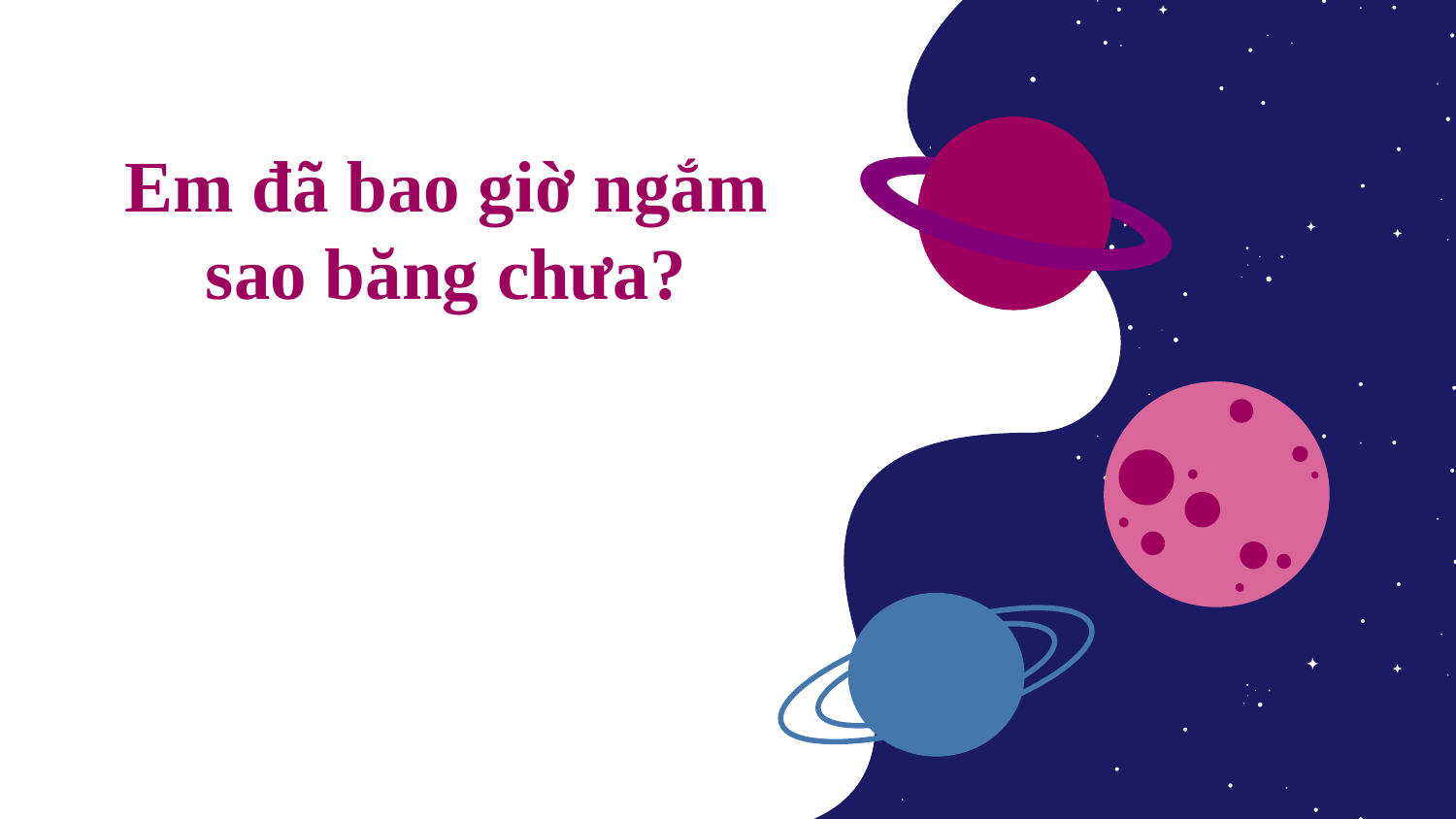

# Em đã bao giờ ngắm sao băng chưa?